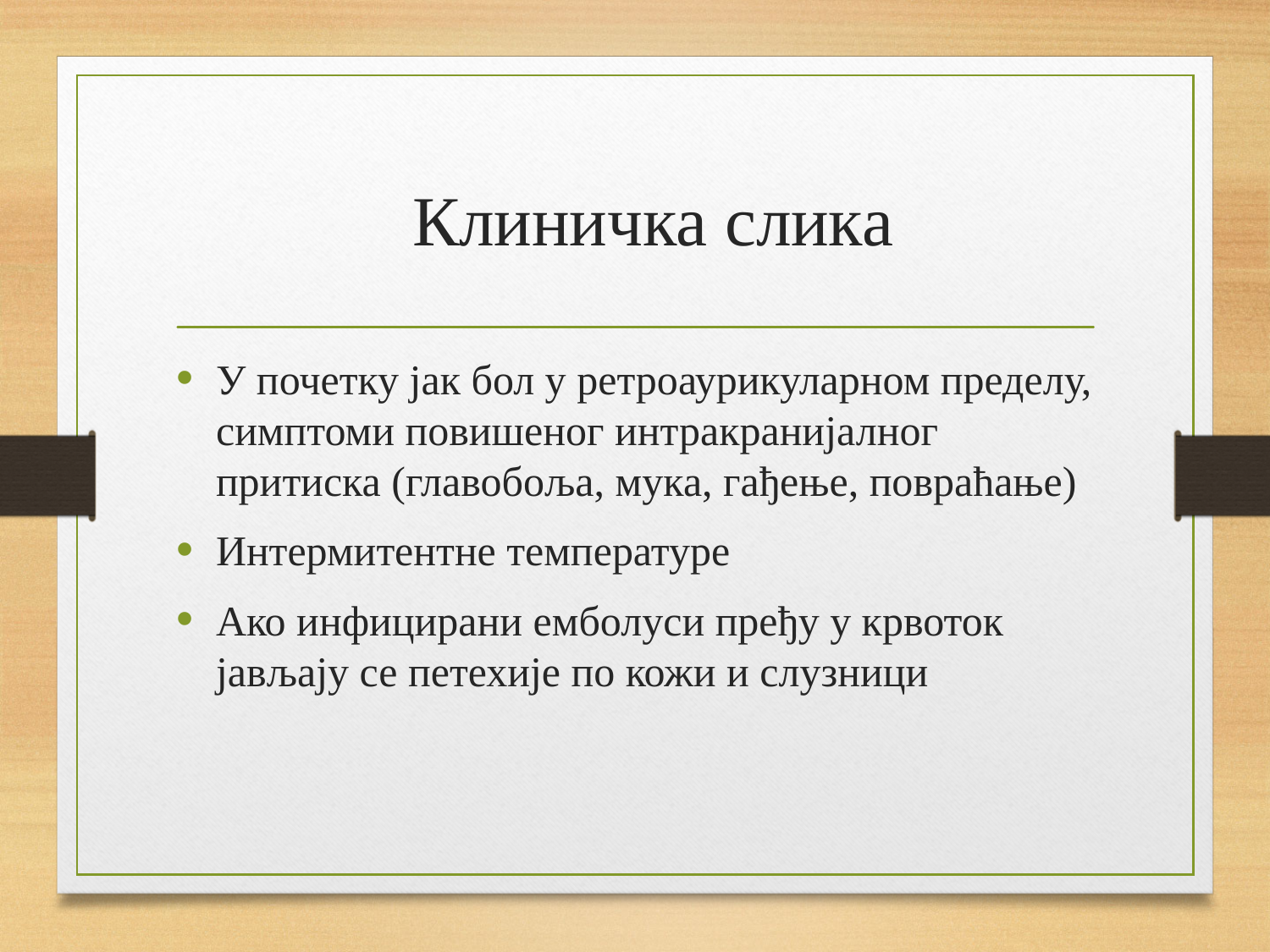

# Клиничка слика
У почетку јак бол у ретроаурикуларном пределу, симптоми повишеног интракранијалног притиска (главобоља, мука, гађење, повраћање)
Интермитентне температуре
Ако инфицирани емболуси пређу у крвоток јављају се петехије по кожи и слузници